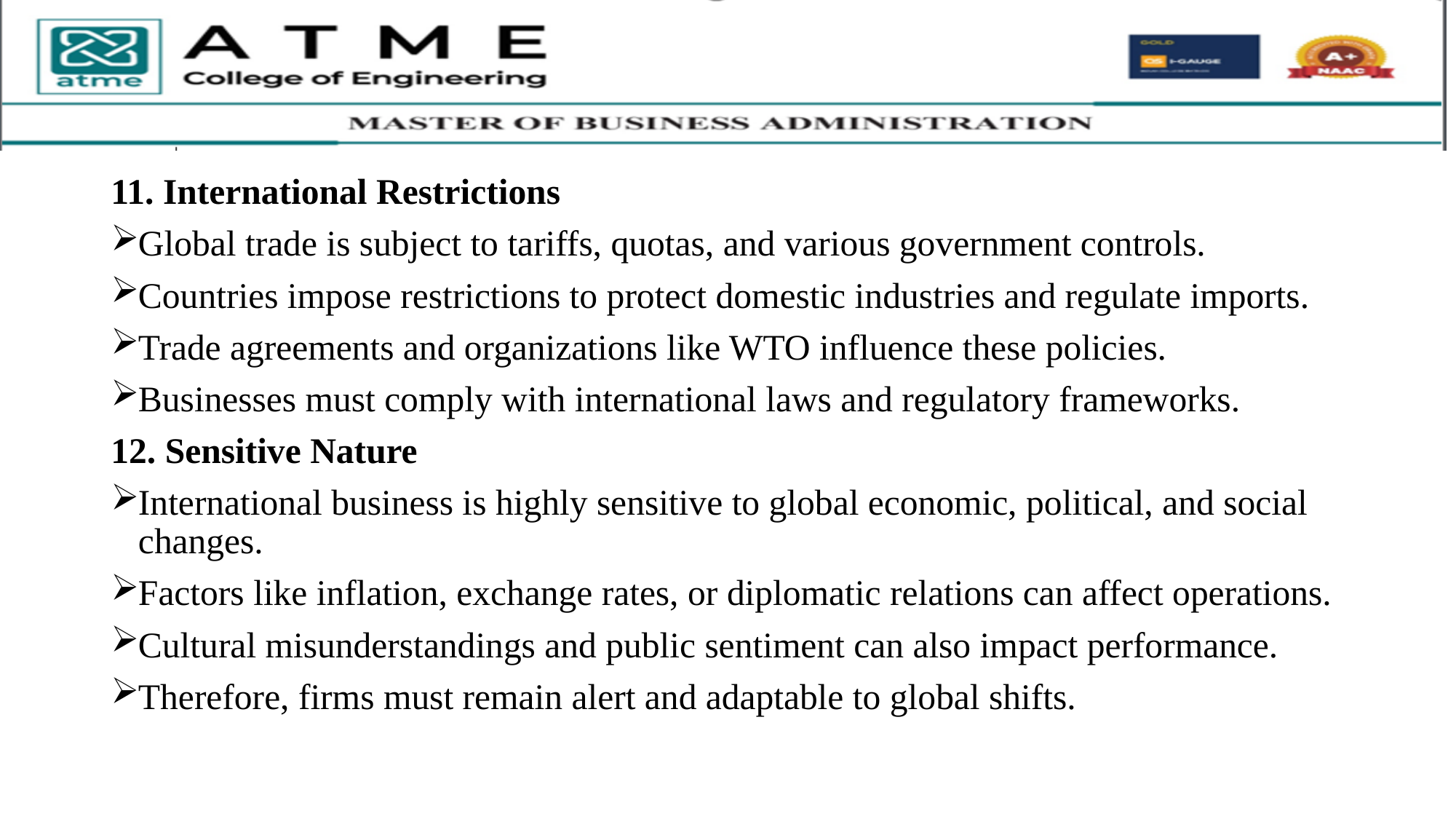

11. International Restrictions
Global trade is subject to tariffs, quotas, and various government controls.
Countries impose restrictions to protect domestic industries and regulate imports.
Trade agreements and organizations like WTO influence these policies.
Businesses must comply with international laws and regulatory frameworks.
12. Sensitive Nature
International business is highly sensitive to global economic, political, and social changes.
Factors like inflation, exchange rates, or diplomatic relations can affect operations.
Cultural misunderstandings and public sentiment can also impact performance.
Therefore, firms must remain alert and adaptable to global shifts.